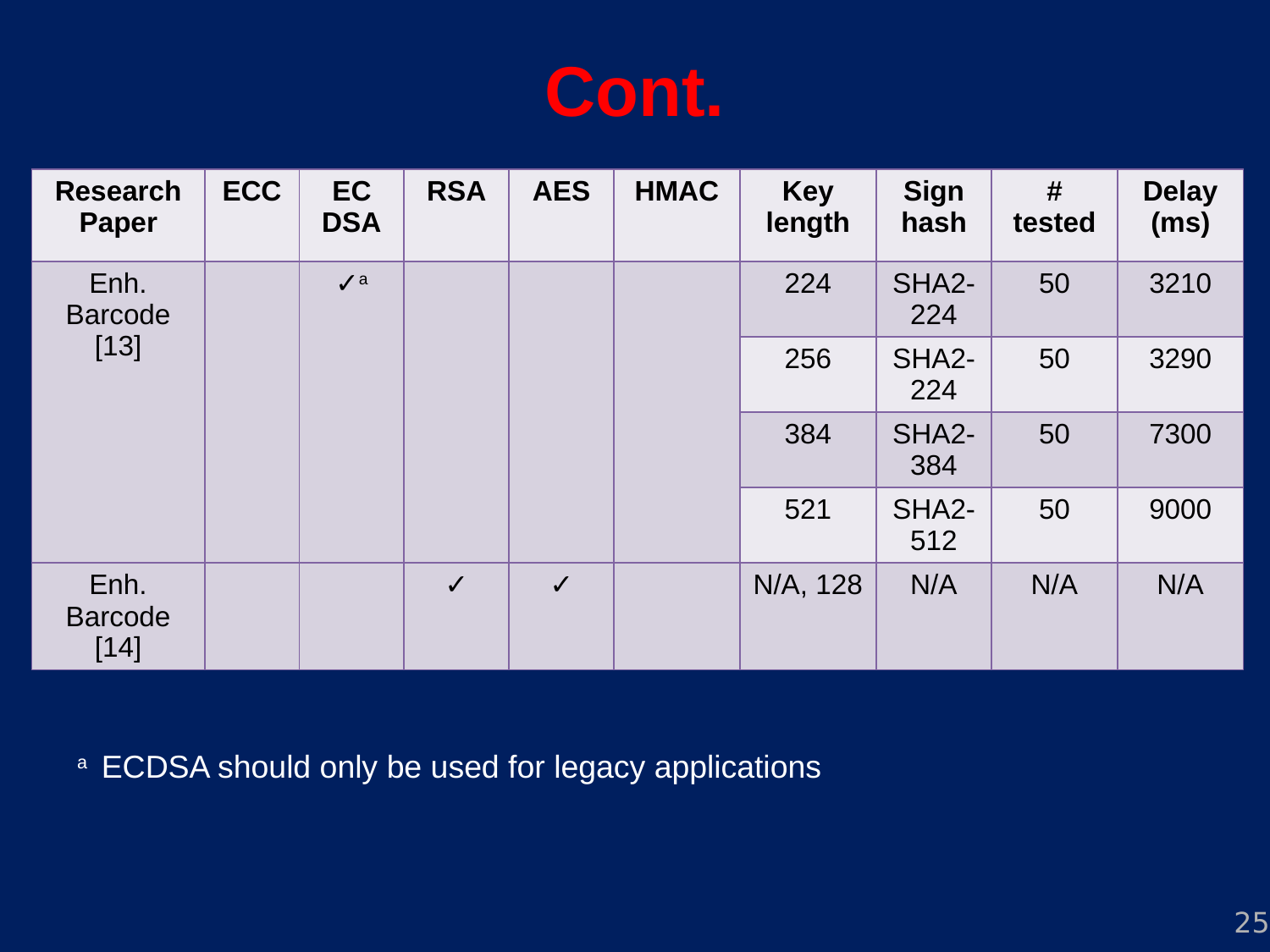

# Cont.
| Research Paper | ECC | EC DSA | RSA | AES | HMAC | Key length | Sign hash | # tested | Delay (ms) |
| --- | --- | --- | --- | --- | --- | --- | --- | --- | --- |
| Enh. Barcode [13] |  | ✓a |  |  |  | 224 | SHA2-224 | 50 | 3210 |
|  |  |  |  |  |  | 256 | SHA2-224 | 50 | 3290 |
|  |  |  |  |  |  | 384 | SHA2-384 | 50 | 7300 |
|  |  |  |  |  |  | 521 | SHA2-512 | 50 | 9000 |
| Enh. Barcode [14] |  |  | ✓ | ✓ |  | N/A, 128 | N/A | N/A | N/A |
a 	ECDSA should only be used for legacy applications
25